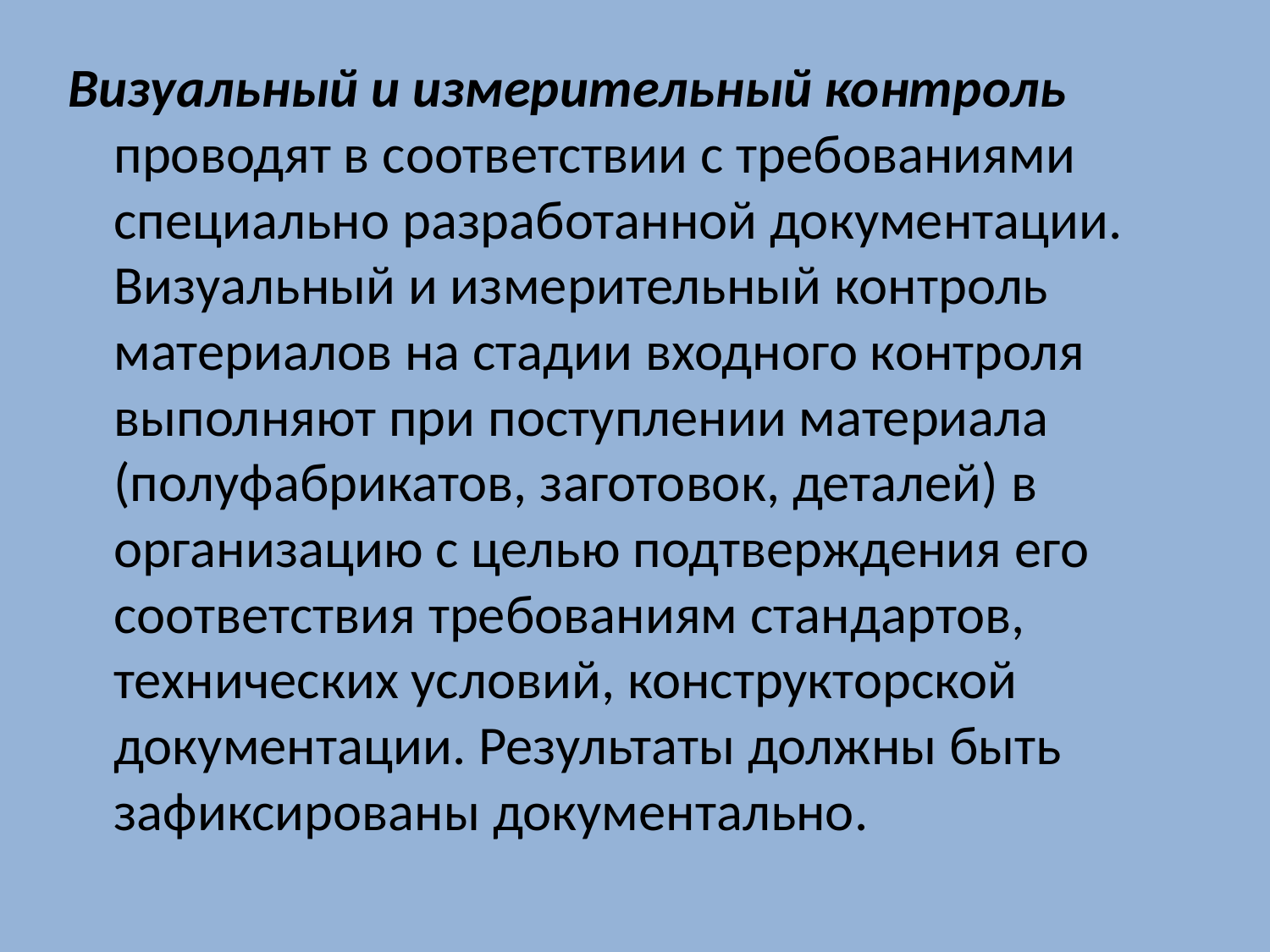

Визуальный и измерительный контроль проводят в соответствии с требованиями специально разработанной документации. Визуальный и измерительный контроль материалов на стадии входного контроля выполняют при поступлении материала (полуфабрикатов, заготовок, деталей) в организацию с целью подтверждения его соответствия требованиям стандартов, технических условий, конструкторской документации. Результаты должны быть зафиксированы документально.